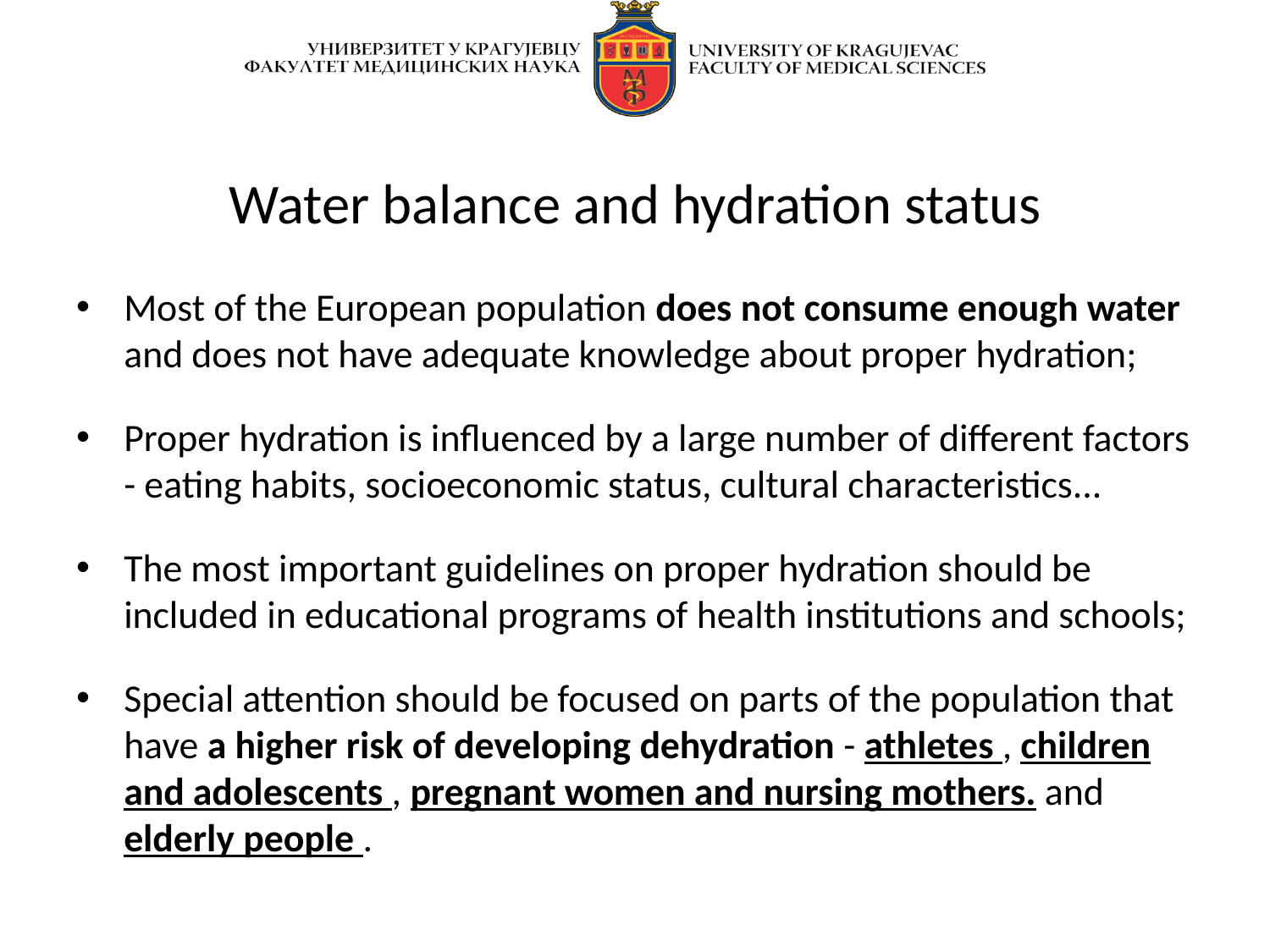

# Water balance and hydration status
Most of the European population does not consume enough water and does not have adequate knowledge about proper hydration;

Proper hydration is influenced by a large number of different factors - eating habits, socioeconomic status, cultural characteristics...

The most important guidelines on proper hydration should be included in educational programs of health institutions and schools;

Special attention should be focused on parts of the population that have a higher risk of developing dehydration - athletes , children and adolescents , pregnant women and nursing mothers. and elderly people .